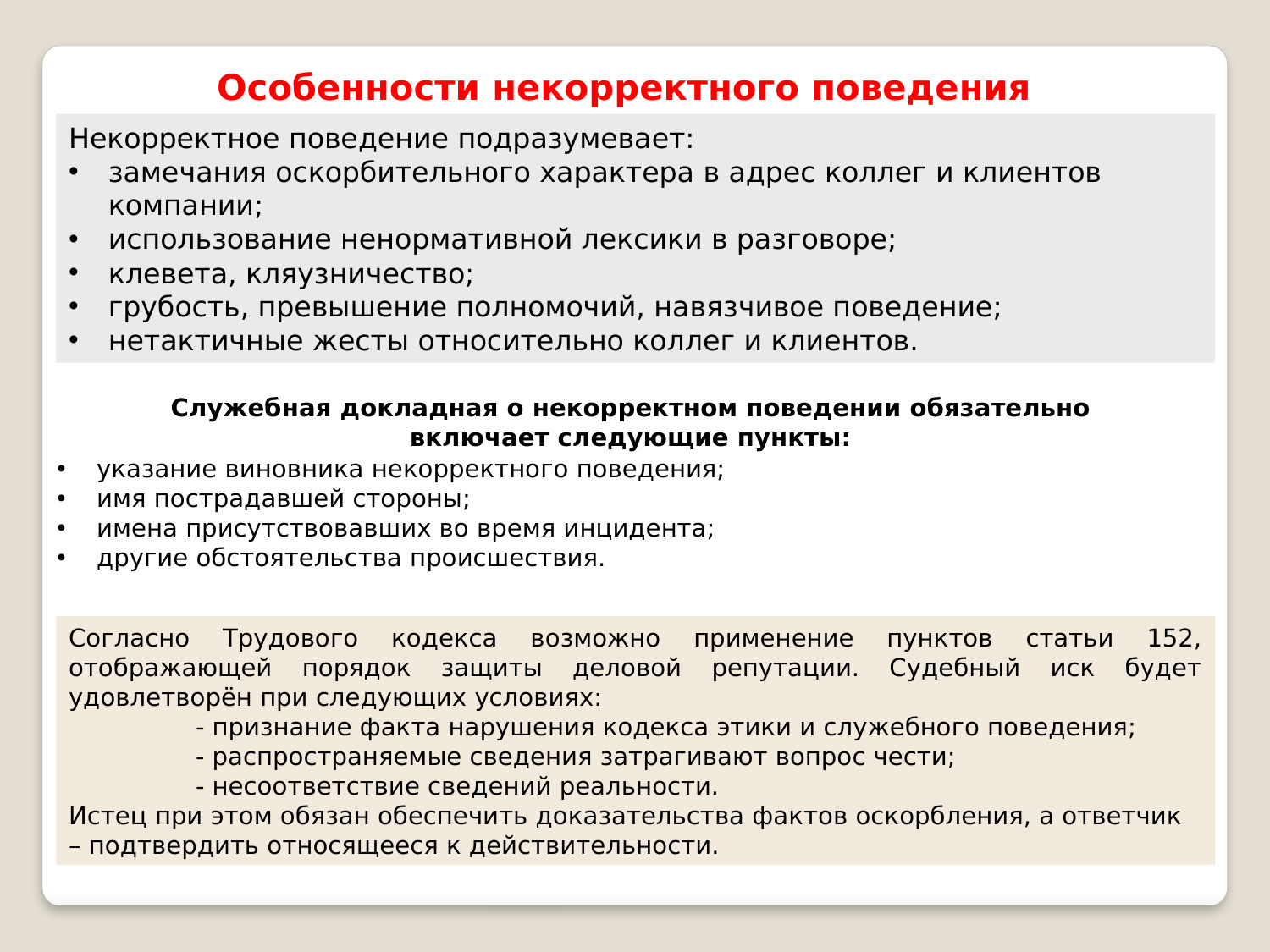

Особенности некорректного поведения
Некорректное поведение подразумевает:
замечания оскорбительного характера в адрес коллег и клиентов компании;
использование ненормативной лексики в разговоре;
клевета, кляузничество;
грубость, превышение полномочий, навязчивое поведение;
нетактичные жесты относительно коллег и клиентов.
Служебная докладная о некорректном поведении обязательно включает следующие пункты:
указание виновника некорректного поведения;
имя пострадавшей стороны;
имена присутствовавших во время инцидента;
другие обстоятельства происшествия.
Согласно Трудового кодекса возможно применение пунктов статьи 152, отображающей порядок защиты деловой репутации. Судебный иск будет удовлетворён при следующих условиях:
	- признание факта нарушения кодекса этики и служебного поведения;
	- распространяемые сведения затрагивают вопрос чести;
	- несоответствие сведений реальности.
Истец при этом обязан обеспечить доказательства фактов оскорбления, а ответчик – подтвердить относящееся к действительности.